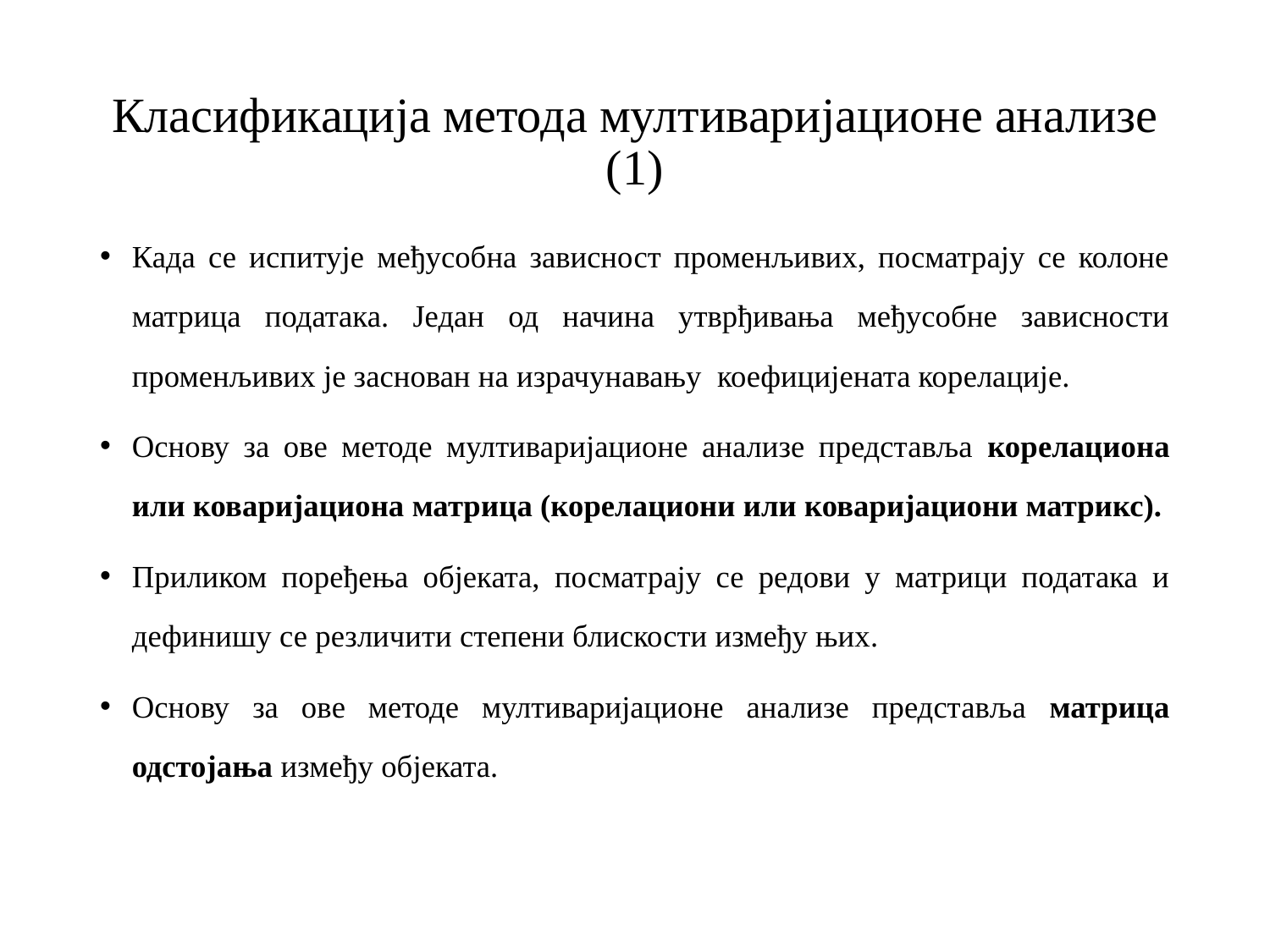

# Класификација метода мултиваријационе анализе (1)
Када се испитује међусобна зависност променљивих, посматрају се колоне матрица података. Један од начина утврђивања међусобне зависности променљивих је заснован на израчунавању  коефицијената корелације.
Основу за ове методе мултиваријационе анализе представља корелациона или коваријациона матрица (корелациони или коваријациони матрикс).
Приликом поређења објеката, посматрају се редови у матрици података и дефинишу се резличити степени блискости између њих.
Основу за ове методе мултиваријационе анализе представља матрица одстојања између објеката.